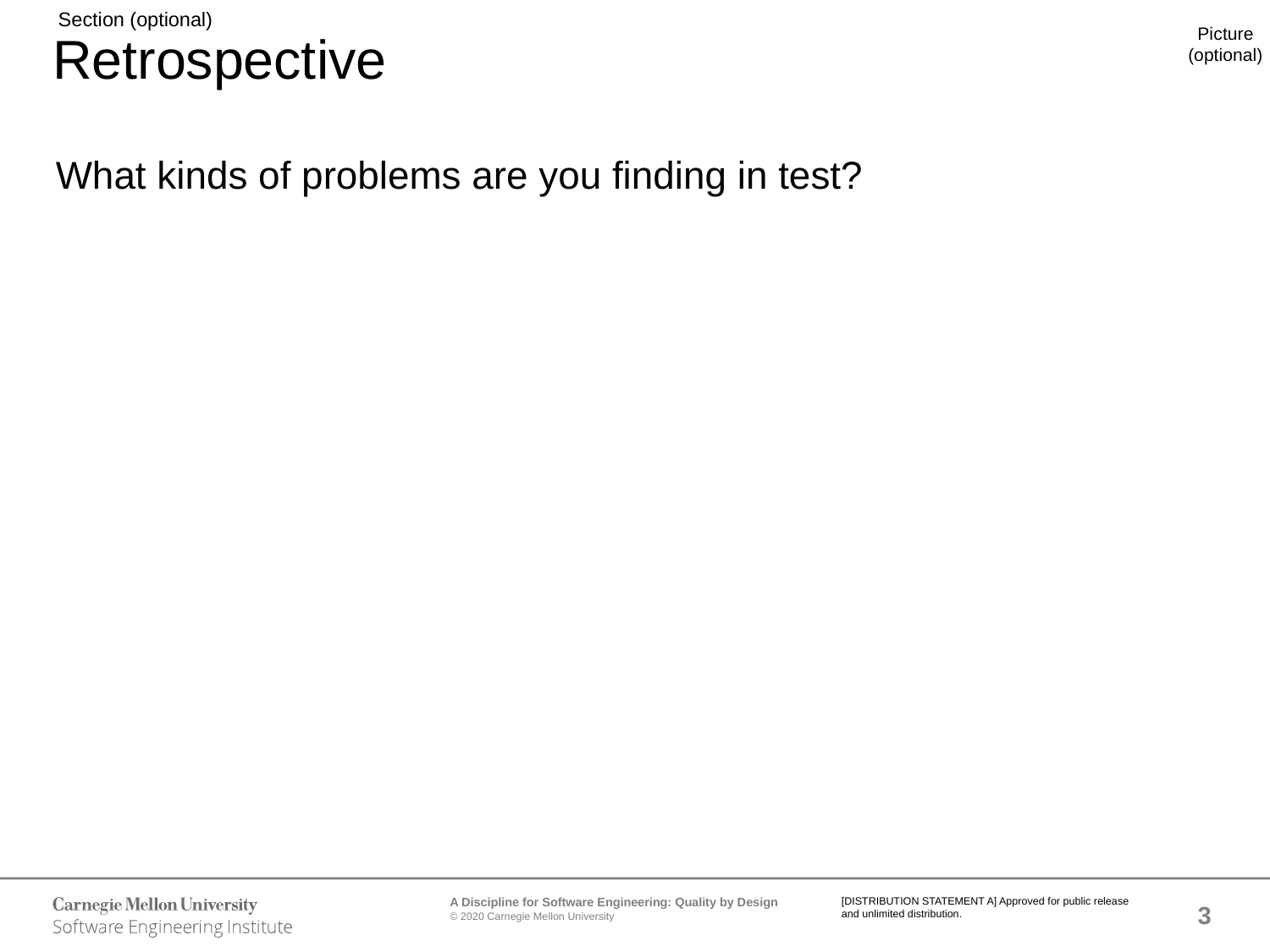

# Retrospective
What kinds of problems are you finding in test?